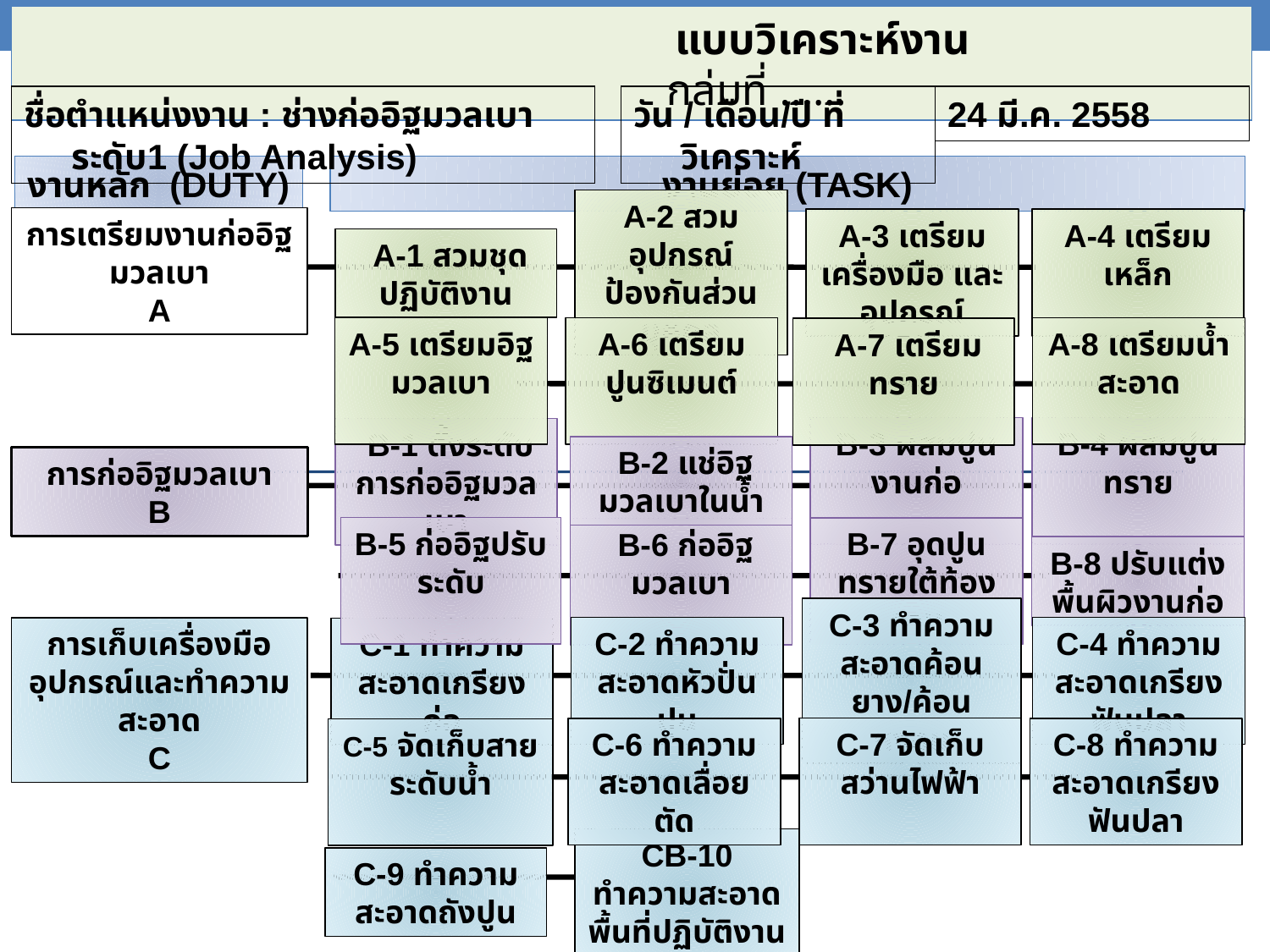

แบบวิเคราะห์งาน                                          กล่มที่ ……
ชื่อตำแหน่งงาน : ช่างก่ออิฐมวลเบา ระดับ1 (Job Analysis)
วัน / เดือน/ปี ที่วิเคราะห์
24 มี.ค. 2558
งานหลัก  (DUTY)
งานย่อย (TASK)
การเตรียมงานก่ออิฐมวลเบา
A
A-2 สวมอุปกรณ์ป้องกันส่วนบุคคล
A-3 เตรียมเครื่องมือ และอุปกรณ์
A-4 เตรียมเหล็ก

 A-1 สวมชุดปฏิบัติงาน

A-5 เตรียมอิฐมวลเบา

A-6 เตรียมปูนซิเมนต์

A-8 เตรียมน้ำสะอาด

 A-7 เตรียมทราย

 B-2 แช่อิฐมวลเบาในน้ำ
B-3 ผสมปูนงานก่อ

B-4 ผสมปูนทราย

 B-1 ตั้งระดับการก่ออิฐมวลเบา
การก่ออิฐมวลเบา
B

B-5 ก่ออิฐปรับระดับ

B-7 อุดปูนทรายใต้ท้องคาน
B-8 ปรับแต่งพื้นผิวงานก่อ
 B-6 ก่ออิฐมวลเบา

การเก็บเครื่องมือ อุปกรณ์และทำความสะอาด
C
C-2 ทำความสะอาดหัวปั่นปูน
C-3 ทำความสะอาดค้อนยาง/ค้อนหงอน
C-4 ทำความสะอาดเกรียงฟันปลา
C-1 ทำความสะอาดเกรียงก่อ

C-7 จัดเก็บสว่านไฟฟ้า

C-6 ทำความสะอาดเลื่อยตัด
C-8 ทำความสะอาดเกรียงฟันปลา
C-5 จัดเก็บสายระดับน้ำ

CB-10 ทำความสะอาดพื้นที่ปฏิบัติงาน
C-9 ทำความสะอาดถังปูน